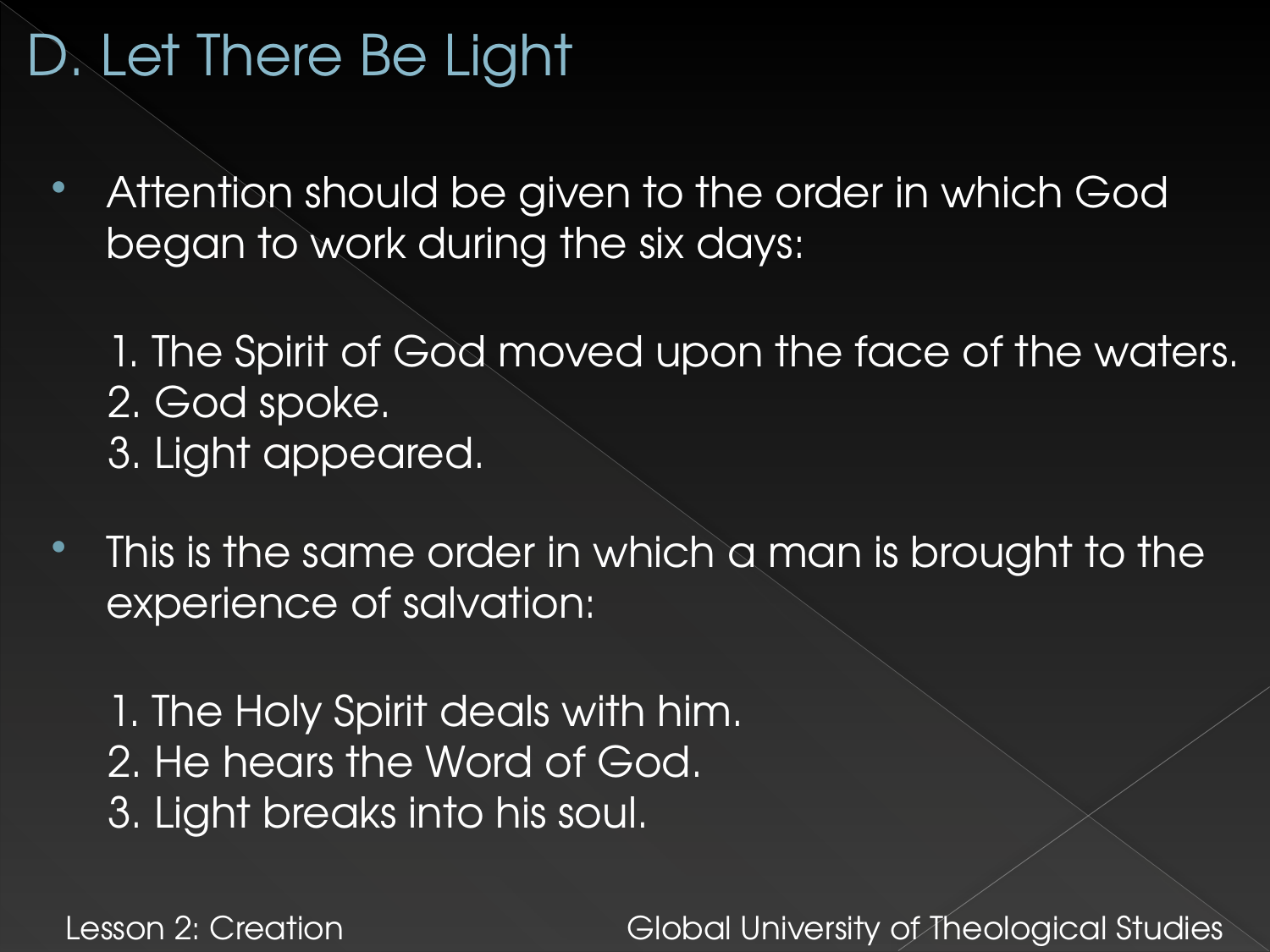

# D. Let There Be Light
Attention should be given to the order in which God began to work during the six days:
1. The Spirit of God moved upon the face of the waters.
2. God spoke.
3. Light appeared.
This is the same order in which a man is brought to the experience of salvation:
1. The Holy Spirit deals with him.
2. He hears the Word of God.
3. Light breaks into his soul.
Lesson 2: Creation                                Global University of Theological Studies